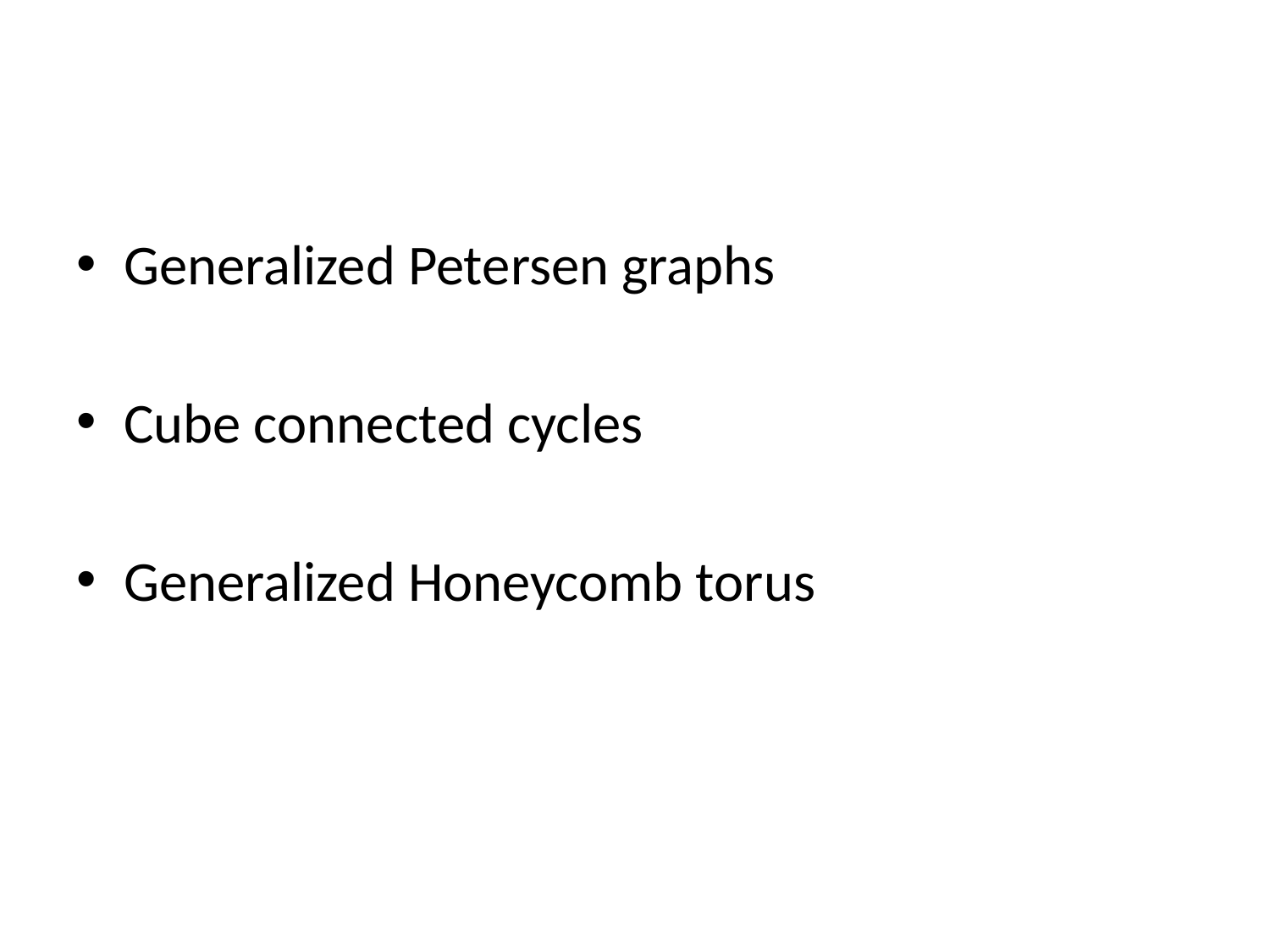

#
Generalized Petersen graphs

Cube connected cycles

Generalized Honeycomb torus